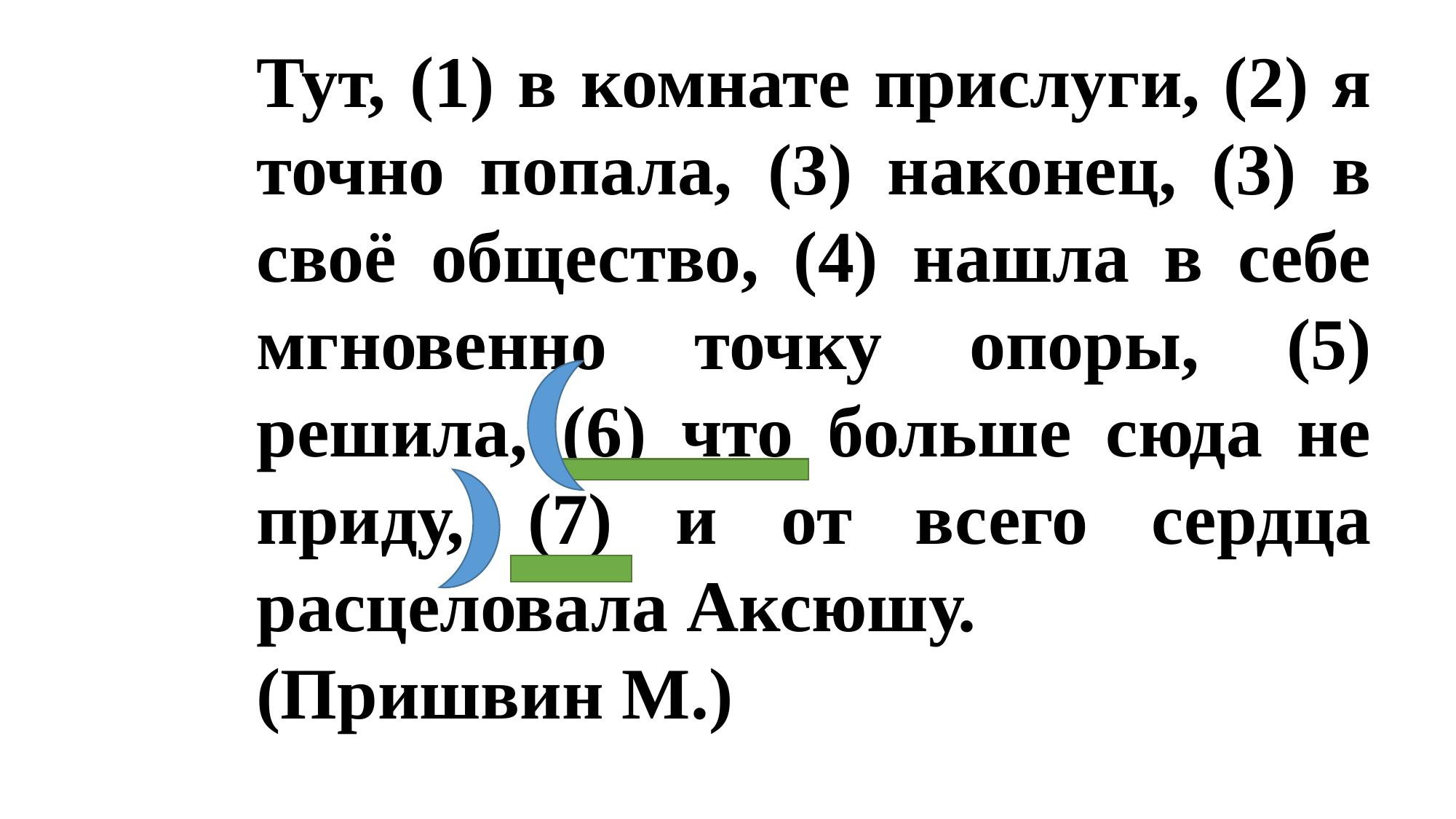

Тут, (1) в комнате прислуги, (2) я точно попала, (3) наконец, (3) в своё общество, (4) нашла в себе мгновенно точку опоры, (5) решила, (6) что больше сюда не приду, (7) и от всего сердца расцеловала Аксюшу.
(Пришвин М.)